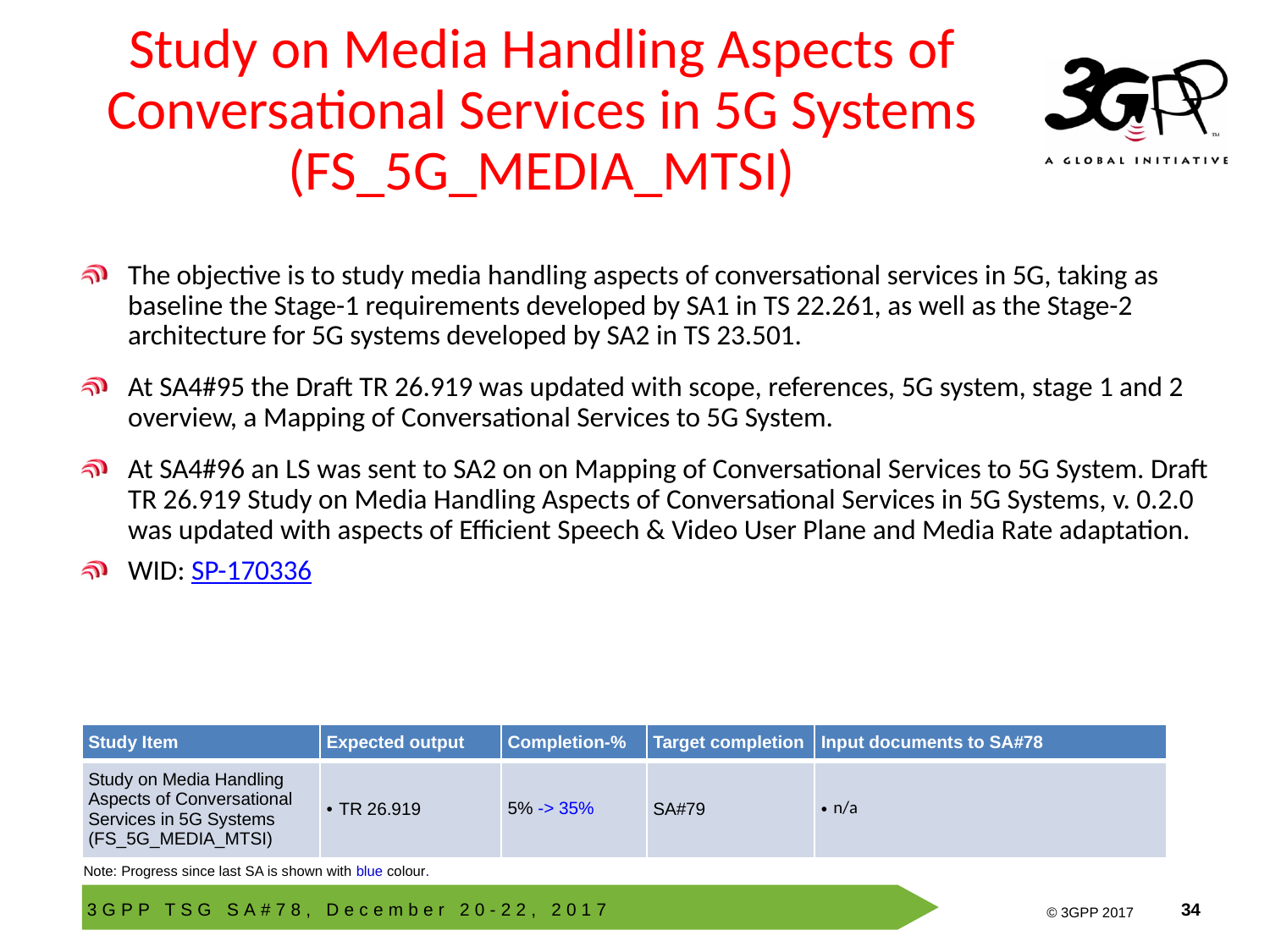

# Study on Media Handling Aspects of Conversational Services in 5G Systems (FS_5G_MEDIA_MTSI)
The objective is to study media handling aspects of conversational services in 5G, taking as baseline the Stage-1 requirements developed by SA1 in TS 22.261, as well as the Stage-2 architecture for 5G systems developed by SA2 in TS 23.501.
At SA4#95 the Draft TR 26.919 was updated with scope, references, 5G system, stage 1 and 2 overview, a Mapping of Conversational Services to 5G System.
At SA4#96 an LS was sent to SA2 on on Mapping of Conversational Services to 5G System. Draft TR 26.919 Study on Media Handling Aspects of Conversational Services in 5G Systems, v. 0.2.0 was updated with aspects of Efficient Speech & Video User Plane and Media Rate adaptation.
WID: SP-170336
| Study Item | Expected output | Completion-% | Target completion | Input documents to SA#78 |
| --- | --- | --- | --- | --- |
| Study on Media Handling Aspects of Conversational Services in 5G Systems (FS\_5G\_MEDIA\_MTSI) | TR 26.919 | 5% -> 35% | SA#79 | n/a |
Note: Progress since last SA is shown with blue colour.